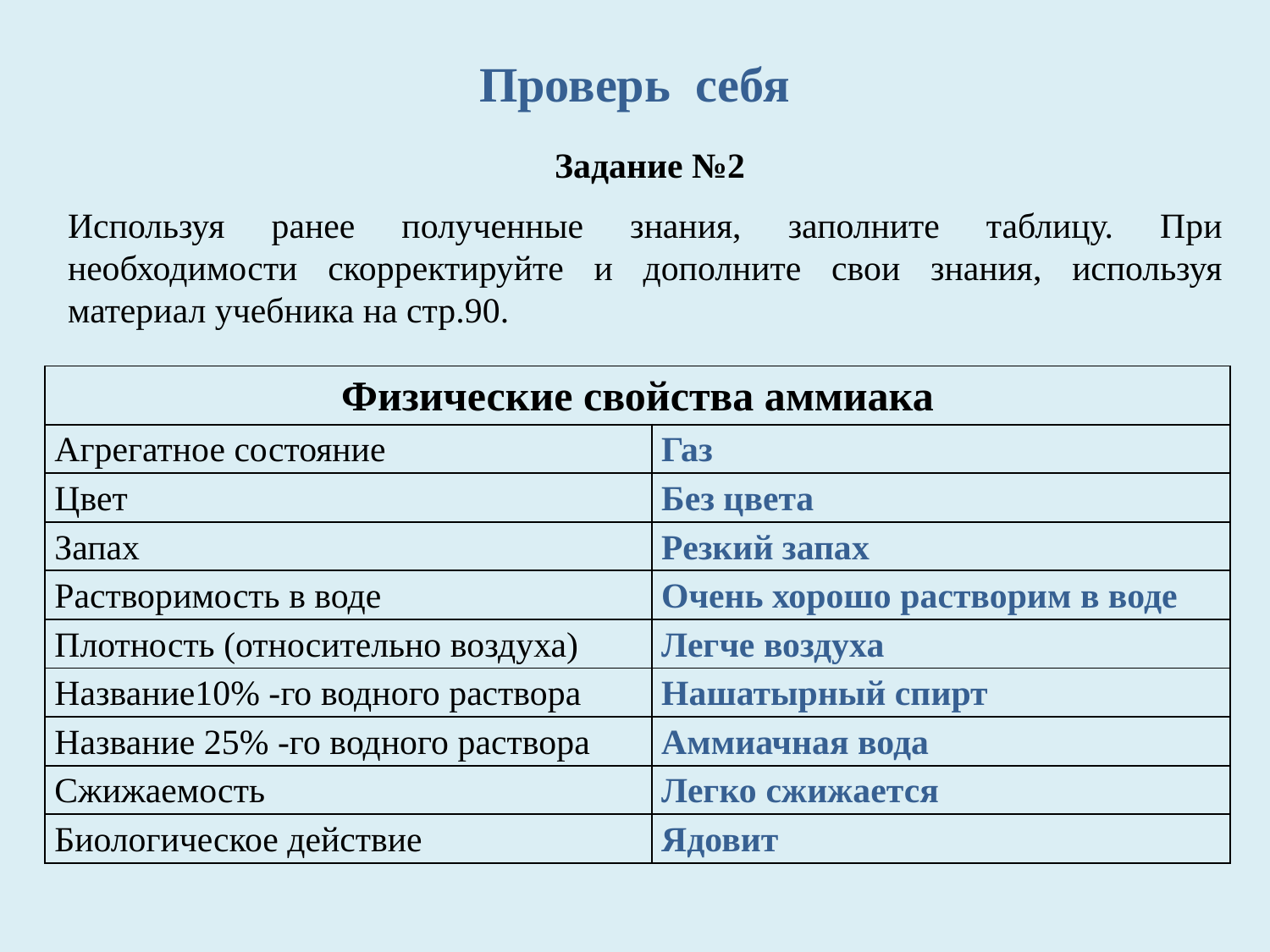

Проверь  себя
Задание №2

Используя ранее полученные знания, заполните таблицу. При необходимости скорректируйте и дополните свои знания, используя материал учебника на стр.90.
| Физические свойства аммиака |  |
| --- | --- |
| Агрегатное состояние | Газ |
| Цвет | Без цвета |
| Запах | Резкий запах |
| Растворимость в воде | Очень хорошо растворим в воде |
| Плотность (относительно воздуха) | Легче воздуха |
| Название10% -го водного раствора | Нашатырный спирт |
| Название 25% -го водного раствора | Аммиачная вода |
| Сжижаемость | Легко сжижается |
| Биологическое действие | Ядовит |